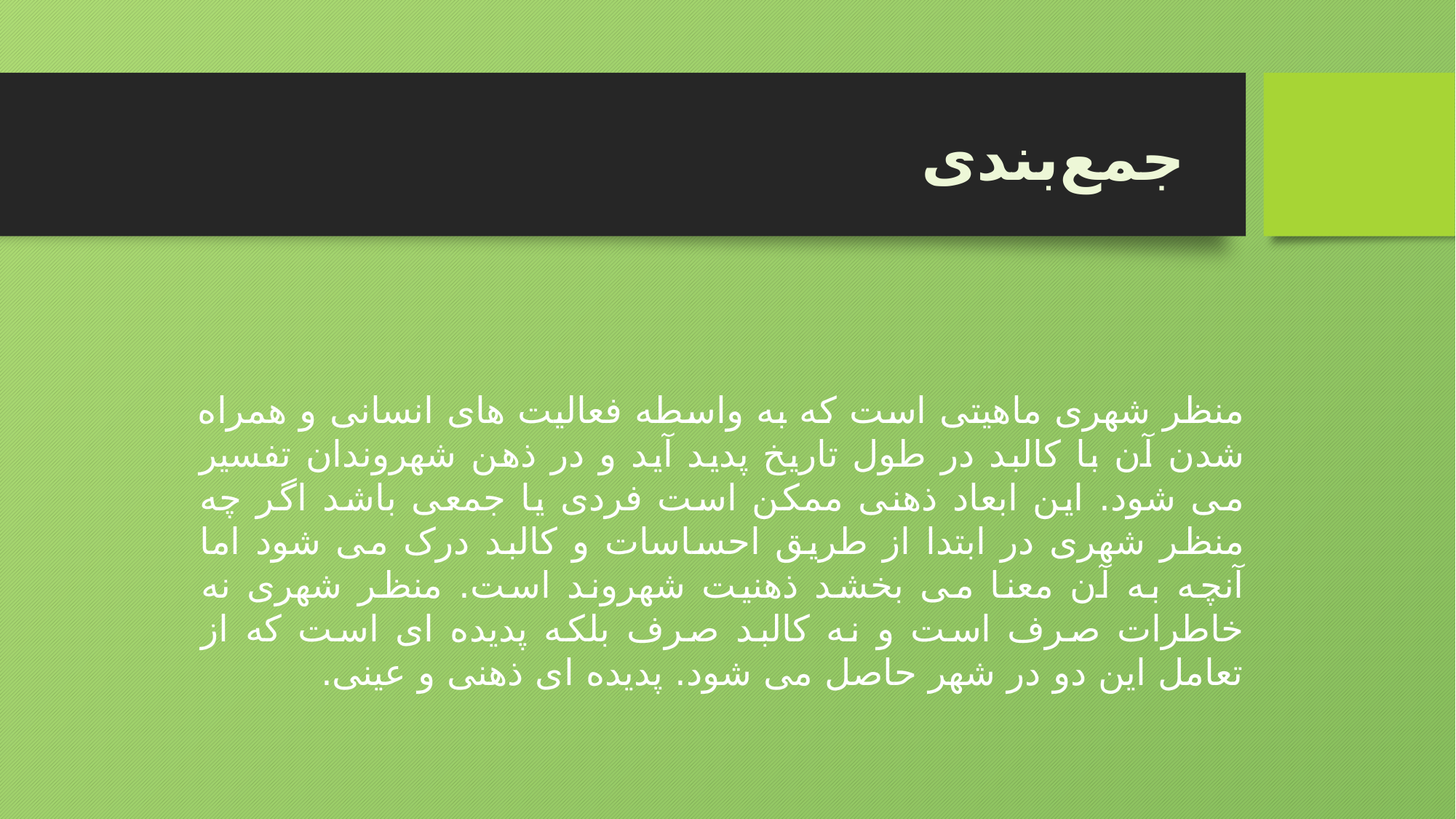

جمع‌بندی
منظر شهری ماهیتی است که به واسطه فعالیت های انسانی و همراه شدن آن با کالبد در طول تاریخ پدید آید و در ذهن شهروندان تفسیر می شود. این ابعاد ذهنی ممکن است فردی یا جمعی باشد اگر چه منظر شهری در ابتدا از طریق احساسات و کالبد درک می شود اما آنچه به آن معنا می بخشد ذهنیت شهروند است. منظر شهری نه خاطرات صرف است و نه کالبد صرف بلکه پدیده ای است که از تعامل این دو در شهر حاصل می شود. پدیده ای ذهنی و عینی.